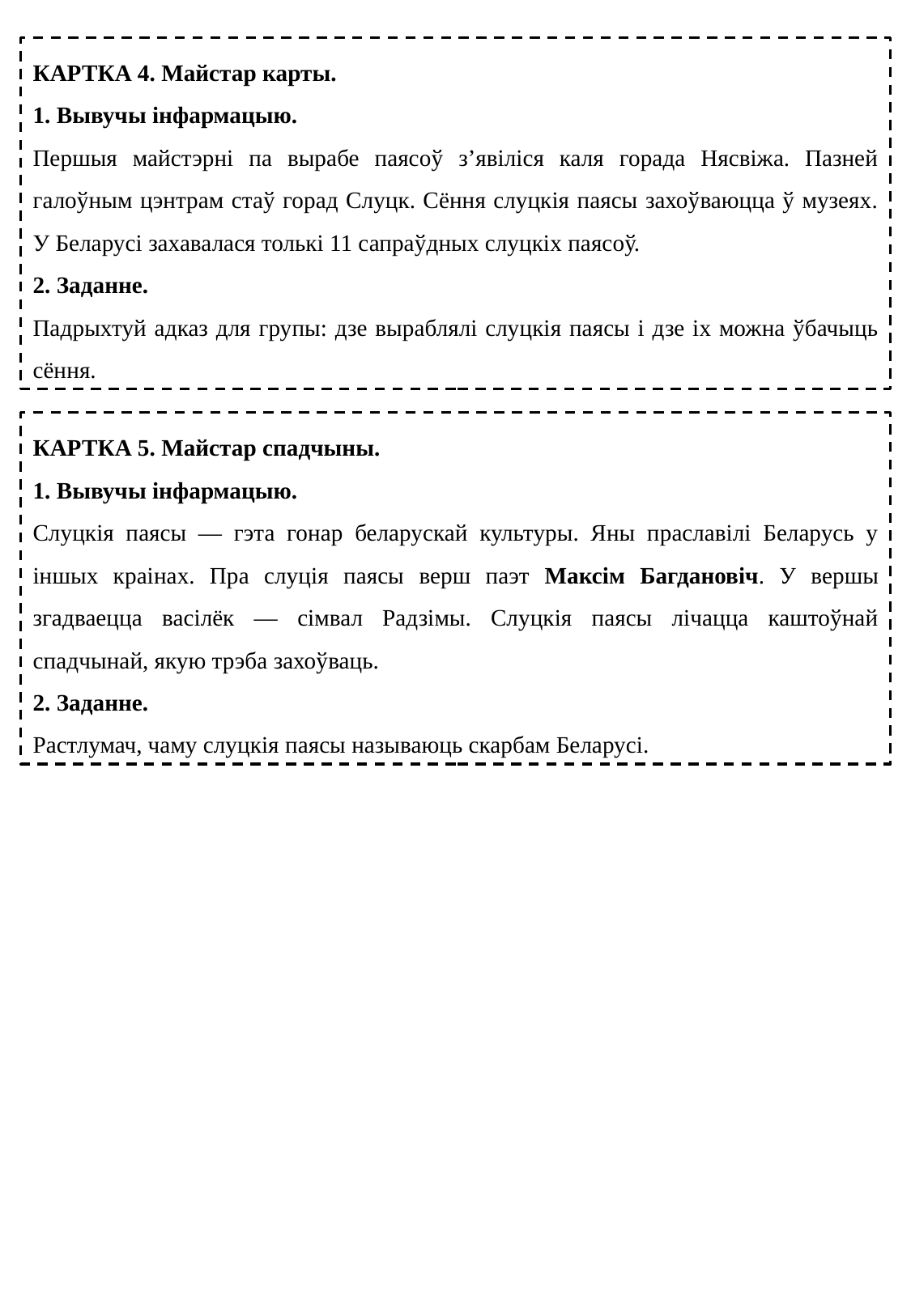

КАРТКА 4. Майстар карты.
1. Вывучы інфармацыю.
Першыя майстэрні па вырабе паясоў з’явіліся каля горада Нясвіжа. Пазней галоўным цэнтрам стаў горад Слуцк. Сёння слуцкія паясы захоўваюцца ў музеях. У Беларусі захавалася толькі 11 сапраўдных слуцкіх паясоў.
2. Заданне.
Падрыхтуй адказ для групы: дзе выраблялі слуцкія паясы і дзе іх можна ўбачыць сёння.
КАРТКА 5. Майстар спадчыны.
1. Вывучы інфармацыю.
Слуцкія паясы — гэта гонар беларускай культуры. Яны праславілі Беларусь у іншых краінах. Пра слуція паясы верш паэт Максім Багдановіч. У вершы згадваецца васілёк — сімвал Радзімы. Слуцкія паясы лічацца каштоўнай спадчынай, якую трэба захоўваць.
2. Заданне.
Растлумач, чаму слуцкія паясы называюць скарбам Беларусі.